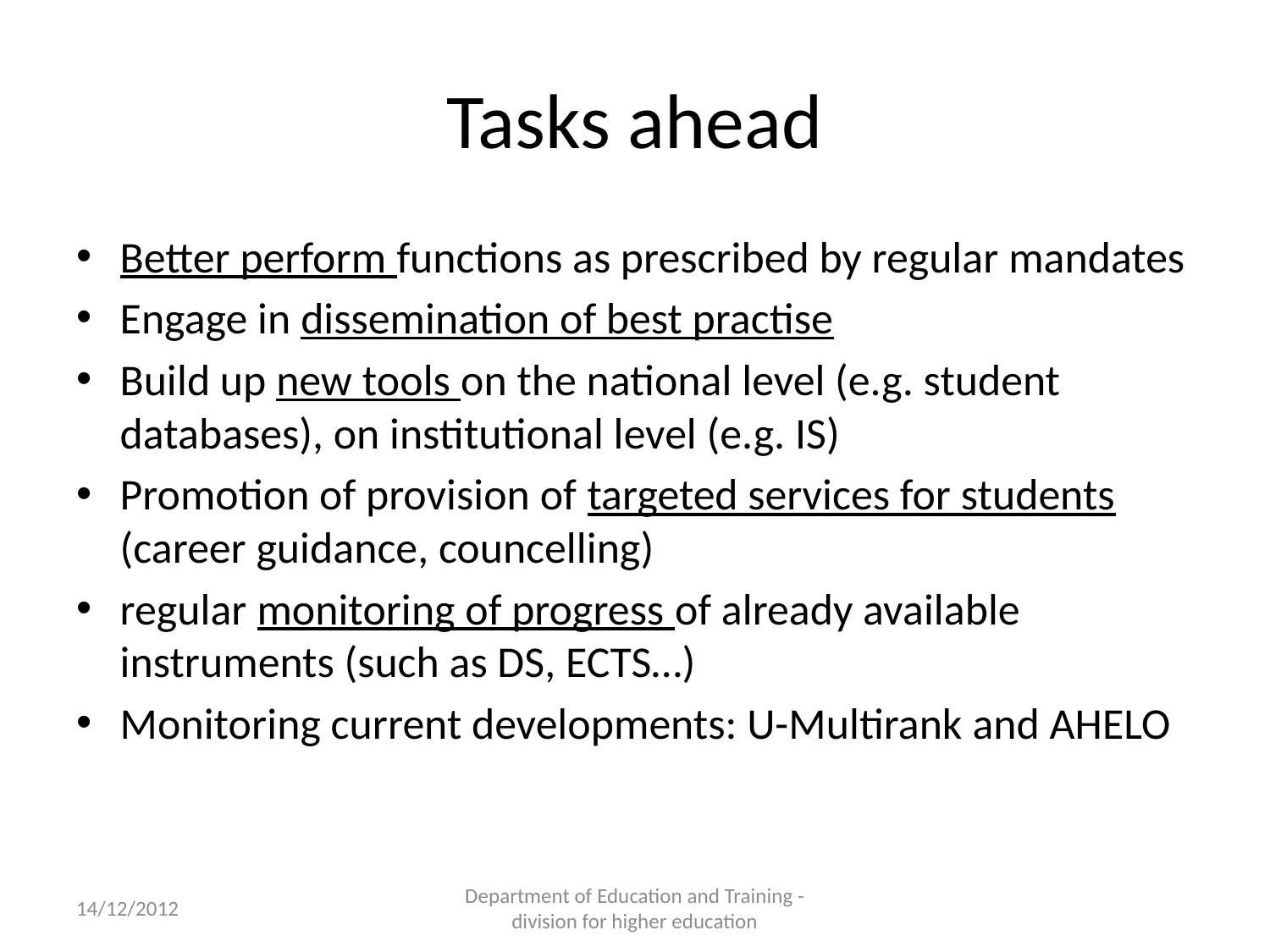

# Tasks ahead
Better perform functions as prescribed by regular mandates
Engage in dissemination of best practise
Build up new tools on the national level (e.g. student databases), on institutional level (e.g. IS)
Promotion of provision of targeted services for students (career guidance, councelling)
regular monitoring of progress of already available instruments (such as DS, ECTS…)
Monitoring current developments: U-Multirank and AHELO

14/12/2012
Department of Education and Training - division for higher education